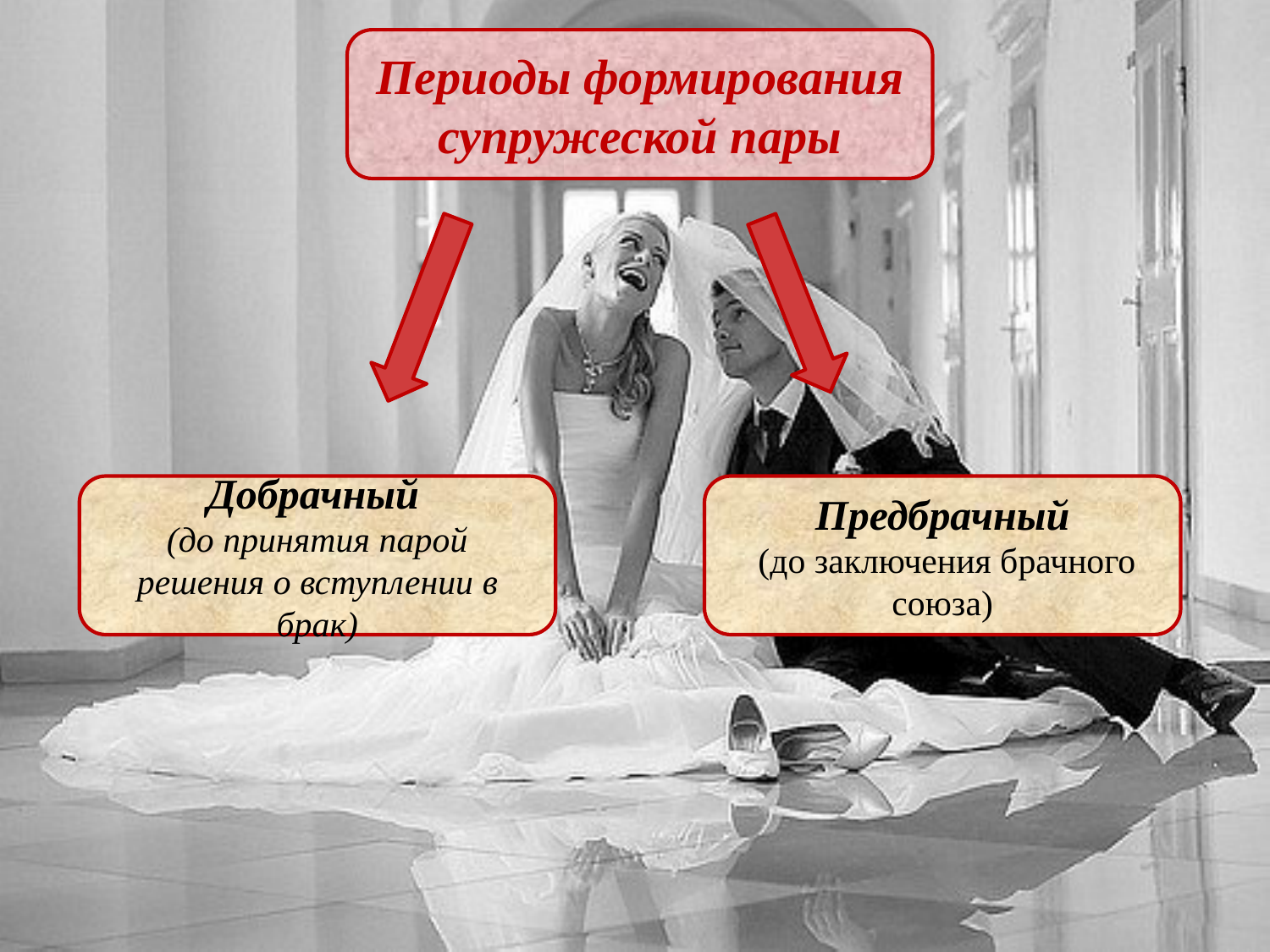

Периоды формирования супружеской пары

Добрачный
(до принятия парой решения о вступлении в брак)
Предбрачный
 (до заключения брачного союза)